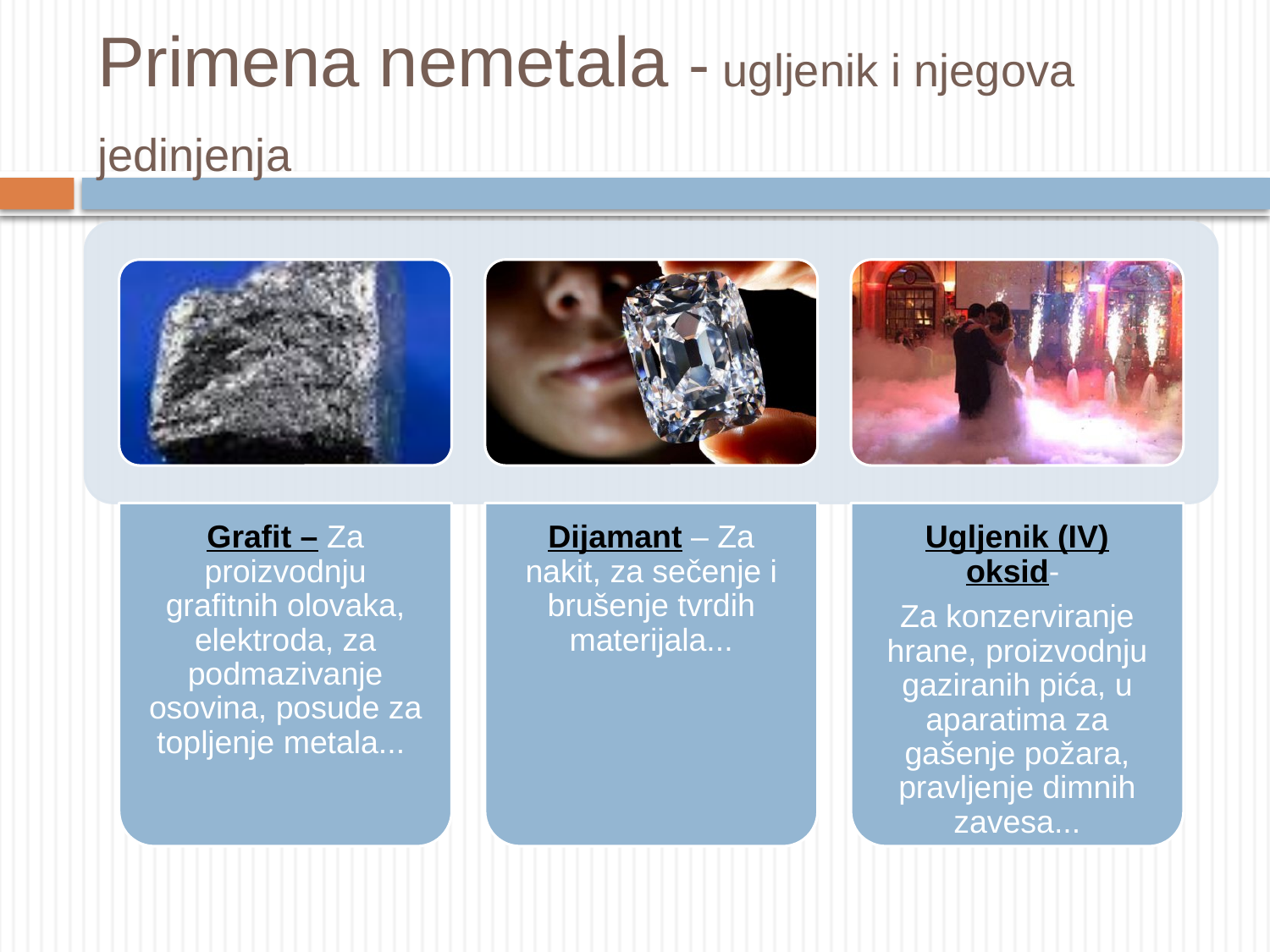

# Primena nemetala - ugljenik i njegova jedinjenja
Grafit – Za proizvodnju grafitnih olovaka, elektroda, za podmazivanje osovina, posude za topljenje metala...
Dijamant – Za nakit, za sečenje i brušenje tvrdih materijala...
Ugljenik (IV) oksid-
Za konzerviranje hrane, proizvodnju gaziranih pića, u aparatima za gašenje požara, pravljenje dimnih zavesa...